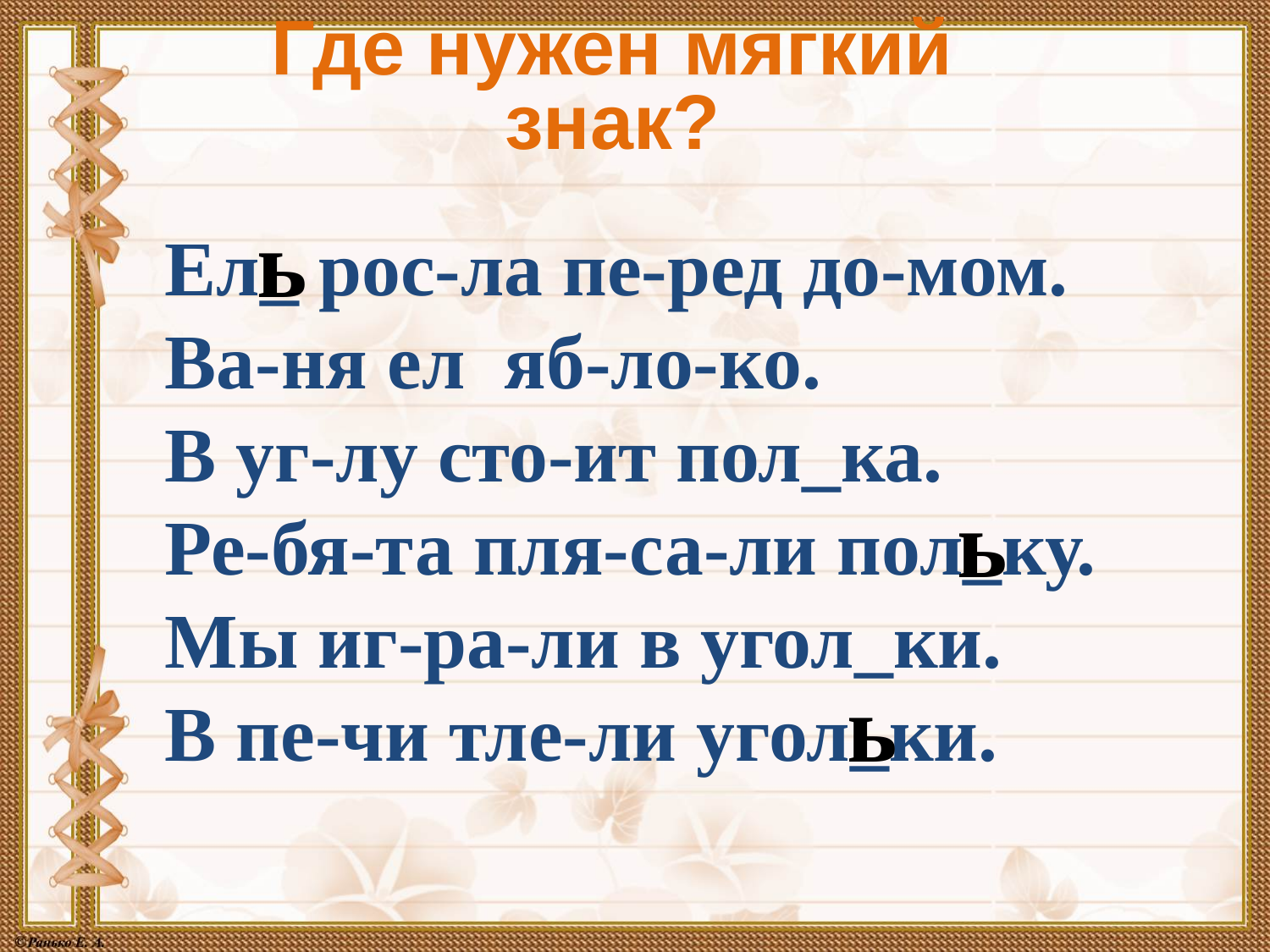

Где нужен мягкий знак?
ь
Ел_ рос-ла пе-ред до-мом.
Ва-ня ел  яб-ло-ко.
В уг-лу сто-ит пол_ка.
Ре-бя-та пля-са-ли пол_ку.
Мы иг-ра-ли в угол_ки.
В пе-чи тле-ли угол_ки.
ь
ь